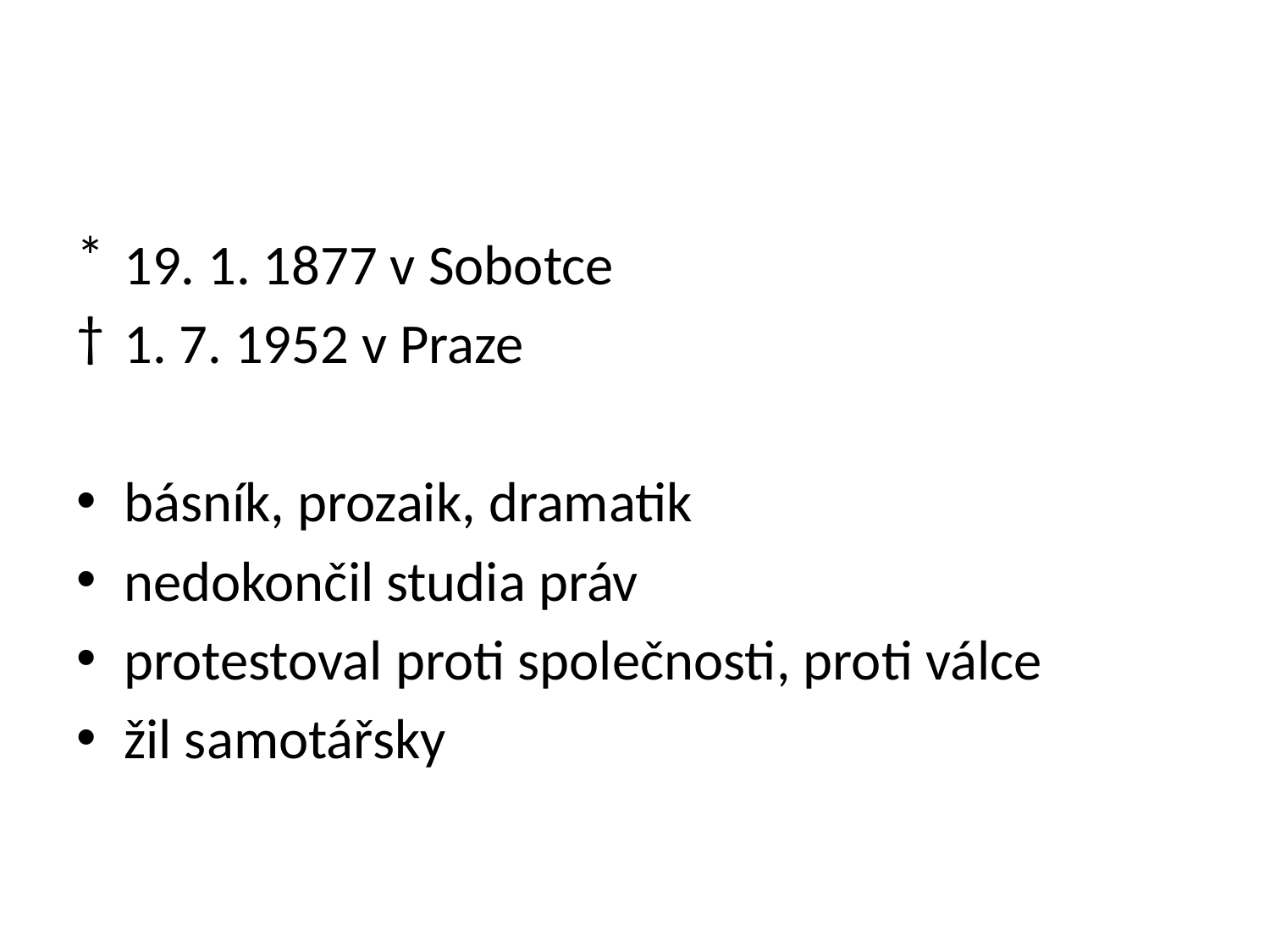

19. 1. 1877 v Sobotce
1. 7. 1952 v Praze

básník, prozaik, dramatik
nedokončil studia práv
protestoval proti společnosti, proti válce
žil samotářsky